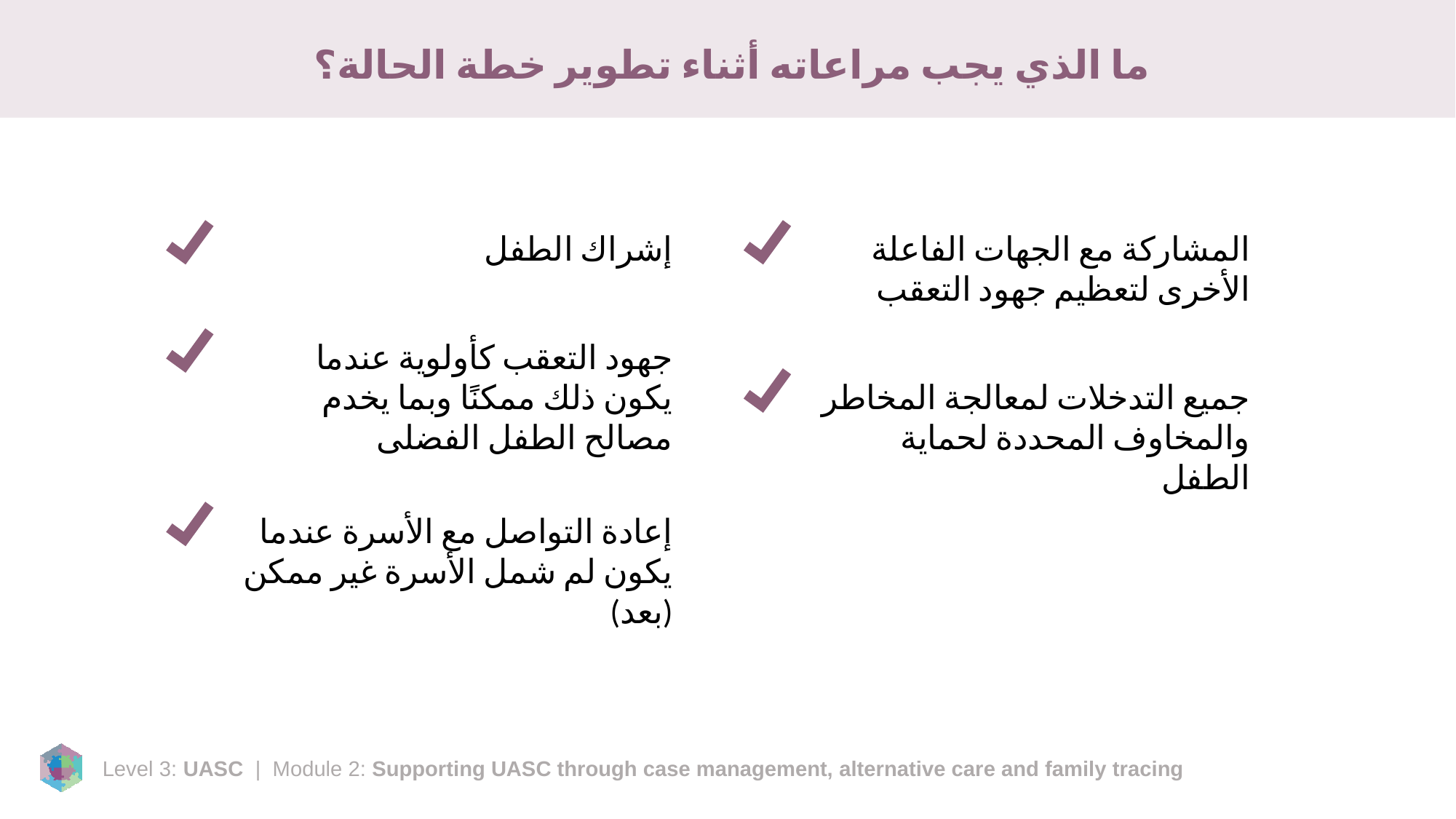

# ما الذي يجب مراعاته أثناء تطوير خطة الحالة؟
إشراك الطفل

المشاركة مع الجهات الفاعلة الأخرى لتعظيم جهود التعقب

جهود التعقب كأولوية عندما يكون ذلك ممكنًا وبما يخدم مصالح الطفل الفضلى

جميع التدخلات لمعالجة المخاطر والمخاوف المحددة لحماية الطفل

إعادة التواصل مع الأسرة عندما يكون لم شمل الأسرة غير ممكن (بعد)